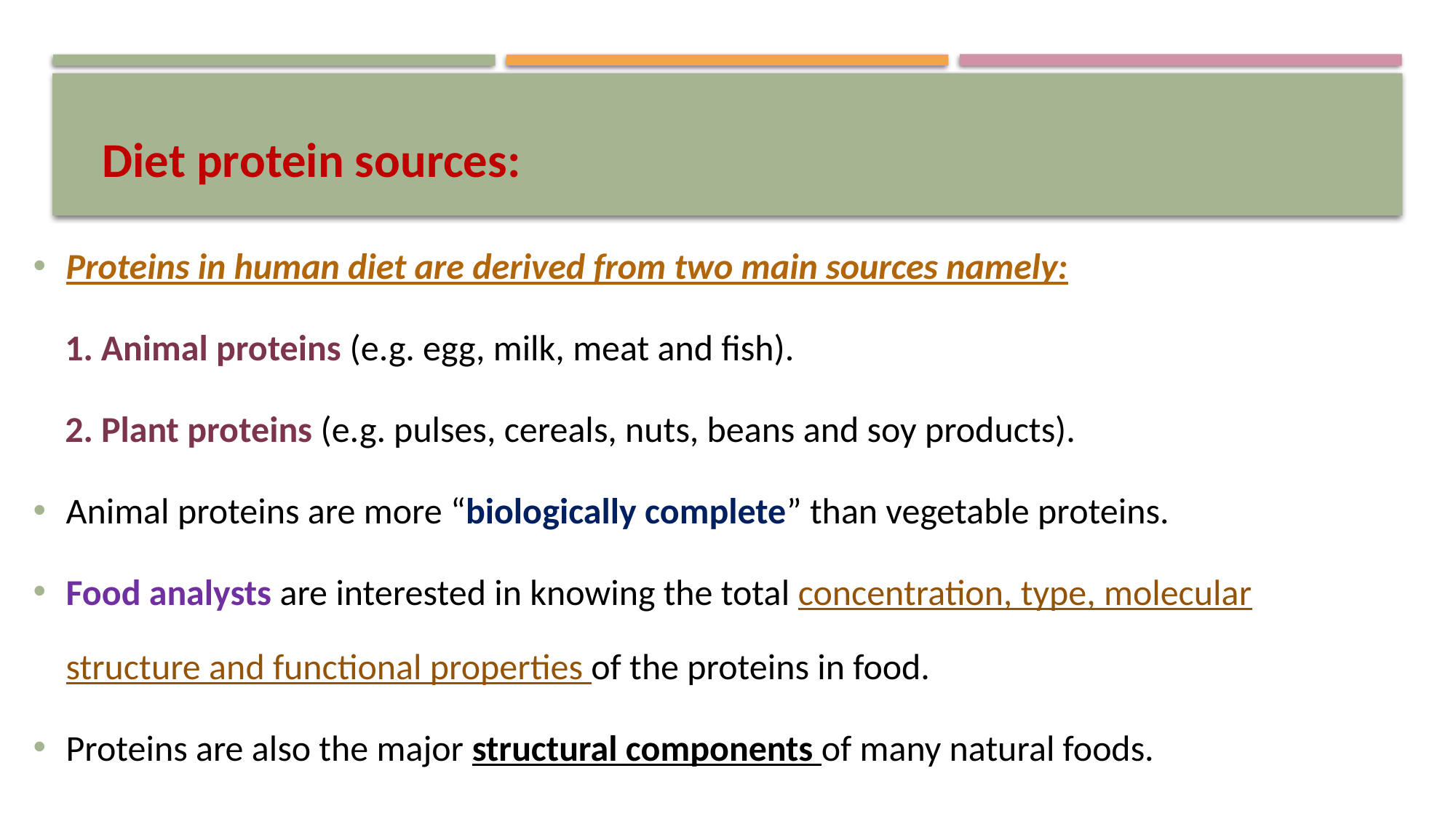

Diet protein sources:

Proteins in human diet are derived from two main sources namely:
1. Animal proteins (e.g. egg, milk, meat and fish).
2. Plant proteins (e.g. pulses, cereals, nuts, beans and soy products).
Animal proteins are more “biologically complete” than vegetable proteins.
Food analysts are interested in knowing the total concentration, type, molecular structure and functional properties of the proteins in food.
Proteins are also the major structural components of many natural foods.